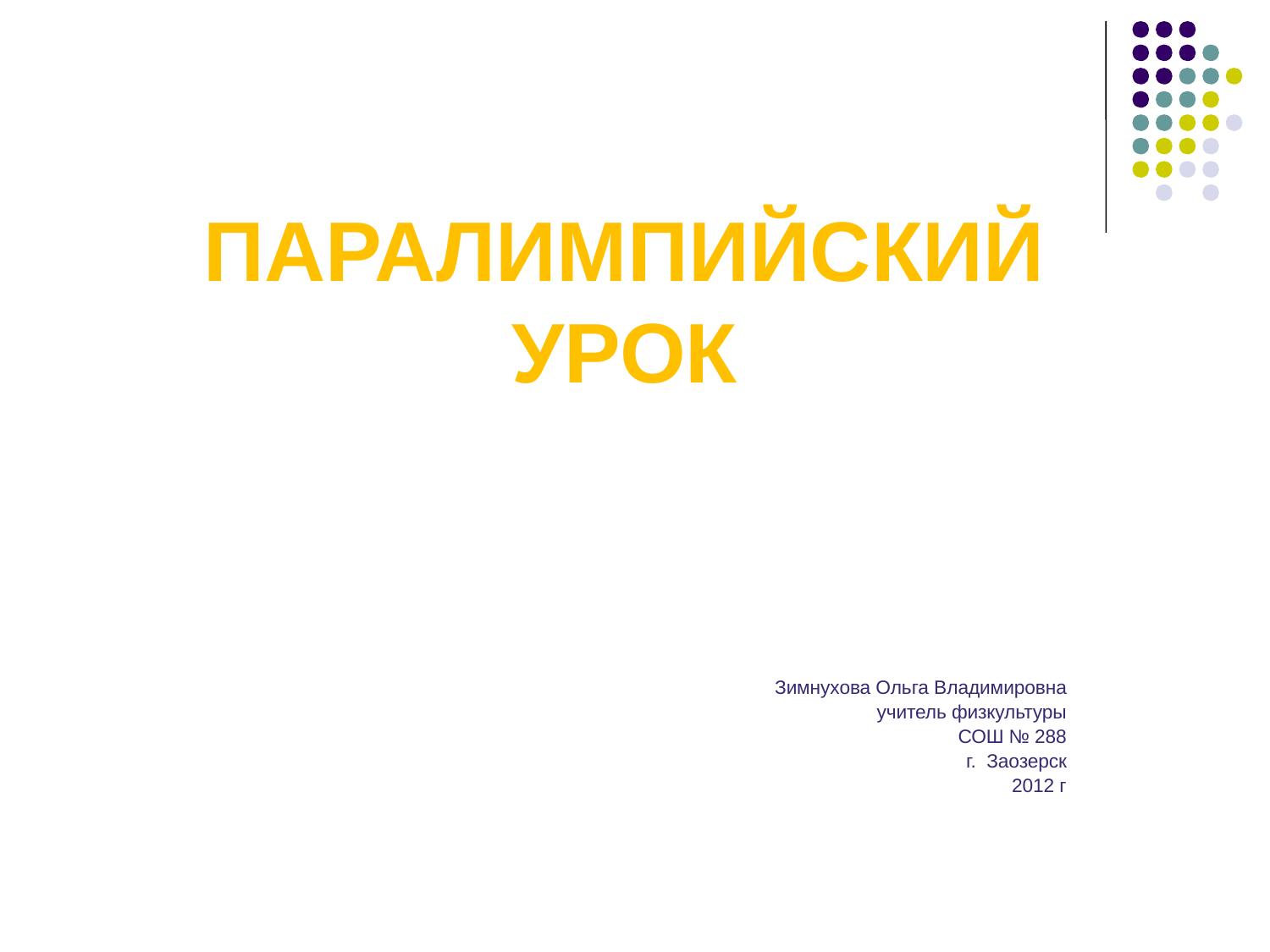

Паралимпийский урок

Зимнухова Ольга Владимировна
учитель физкультуры
СОШ № 288
г.  Заозерск
2012 г